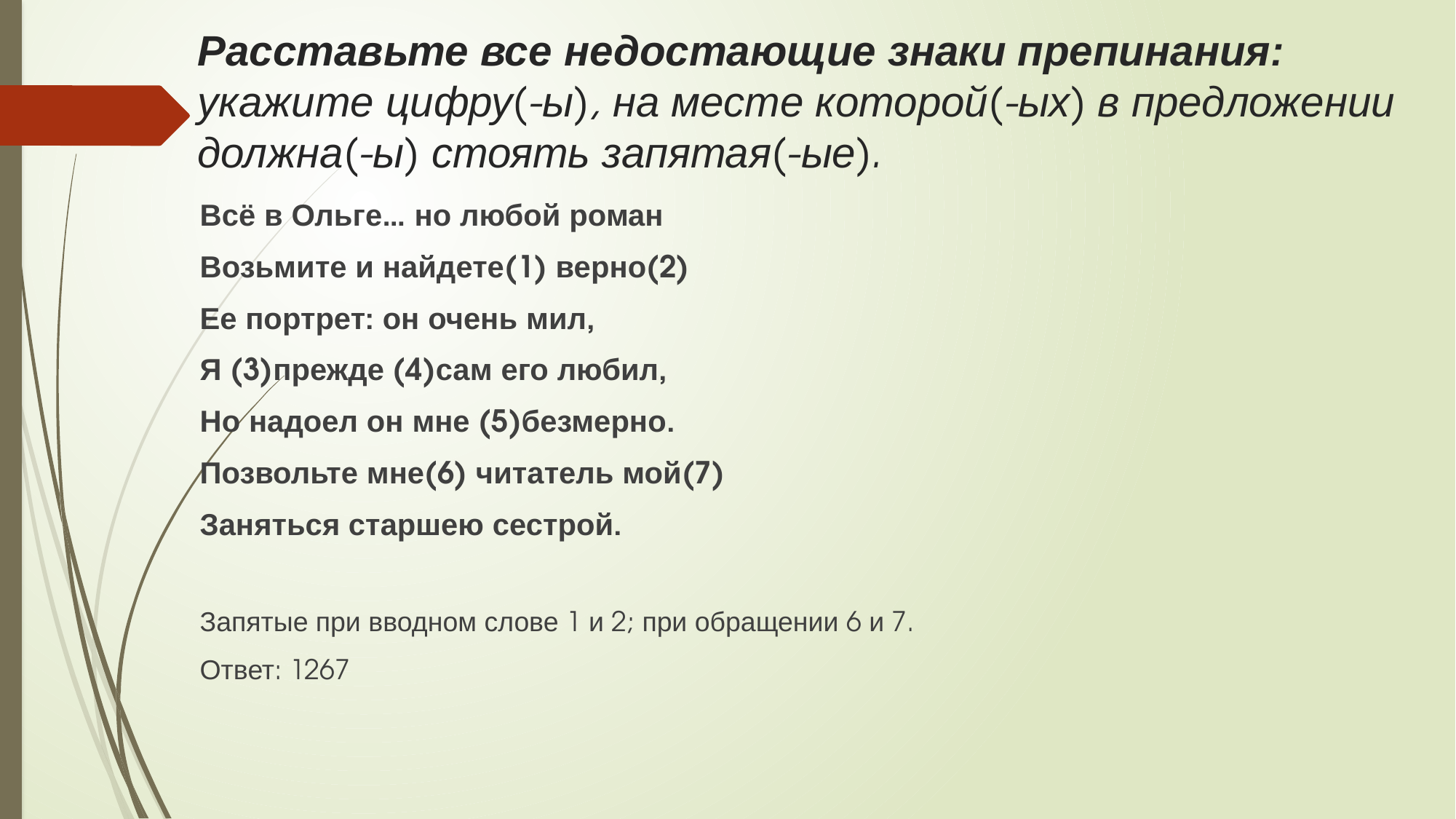

# Расставьте все недостающие знаки препинания: укажите цифру(-ы), на месте которой(-ых) в предложении должна(-ы) стоять запятая(-ые).
Всё в Ольге… но любой роман
Возьмите и найдете(1) верно(2)
Ее портрет: он очень мил,
Я (3)прежде (4)сам его любил,
Но надоел он мне (5)безмерно.
Позвольте мне(6) читатель мой(7)
Заняться старшею сестрой.

Запятые при вводном слове 1 и 2; при обращении 6 и 7.
Ответ: 1267